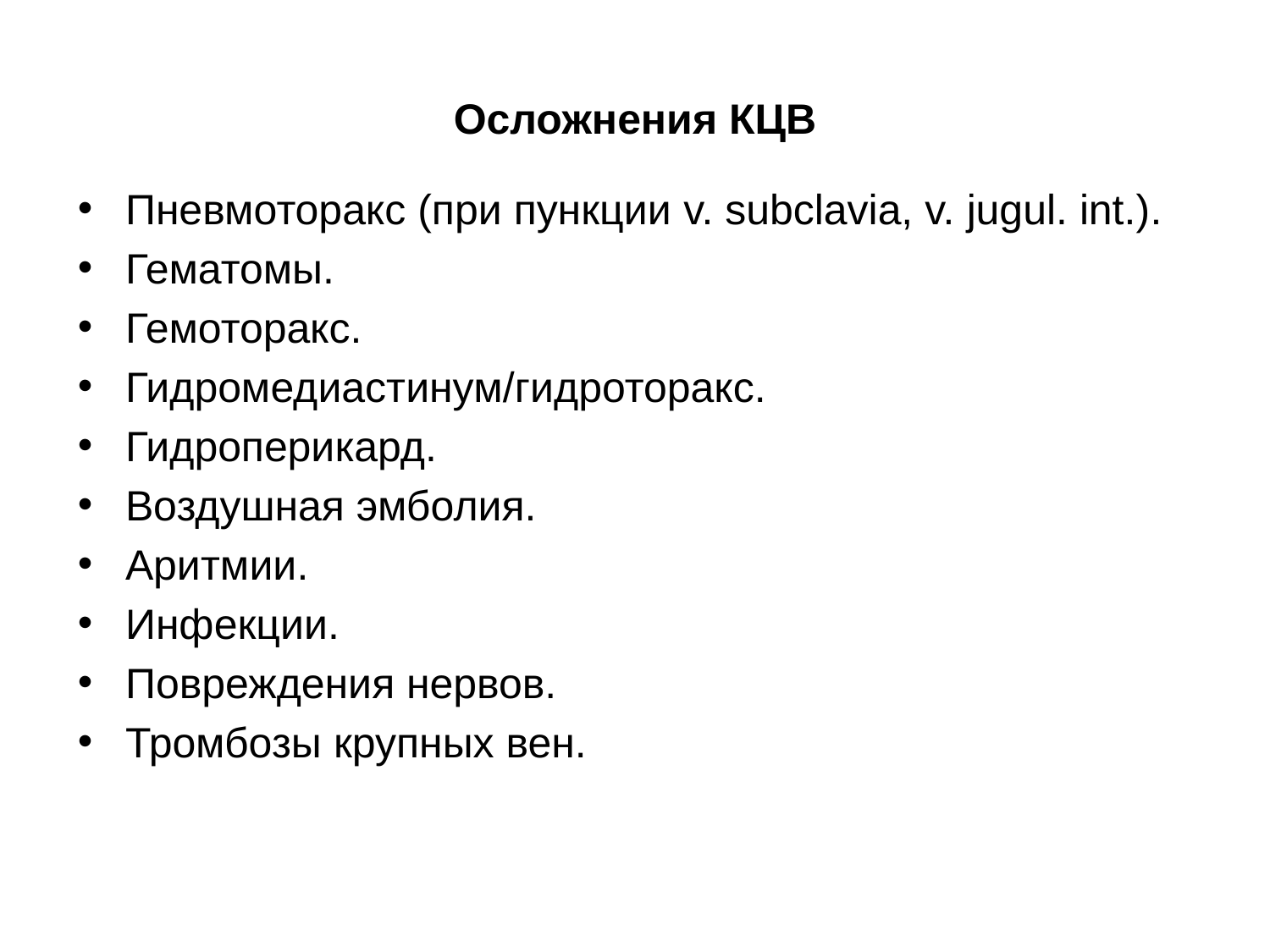

Осложнения КЦВ
Пневмоторакс (при пункции v. subclavia, v. jugul. int.).
Гематомы.
Гемоторакс.
Гидромедиастинум/гидроторакс.
Гидроперикард.
Воздушная эмболия.
Аритмии.
Инфекции.
Повреждения нервов.
Тромбозы крупных вен.